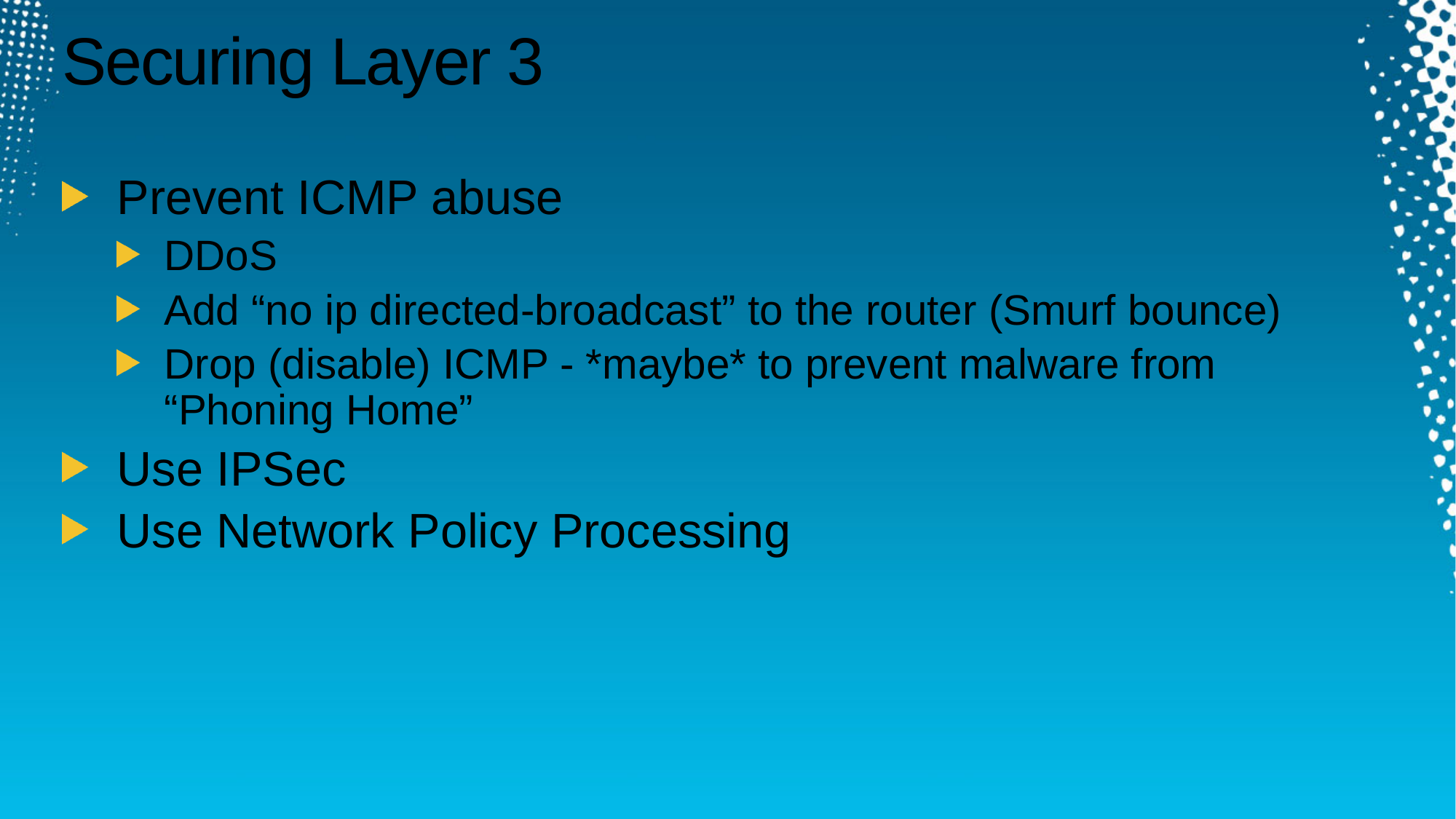

# Securing Layer 3
Prevent ICMP abuse
DDoS
Add “no ip directed-broadcast” to the router (Smurf bounce)
Drop (disable) ICMP - *maybe* to prevent malware from “Phoning Home”
Use IPSec
Use Network Policy Processing